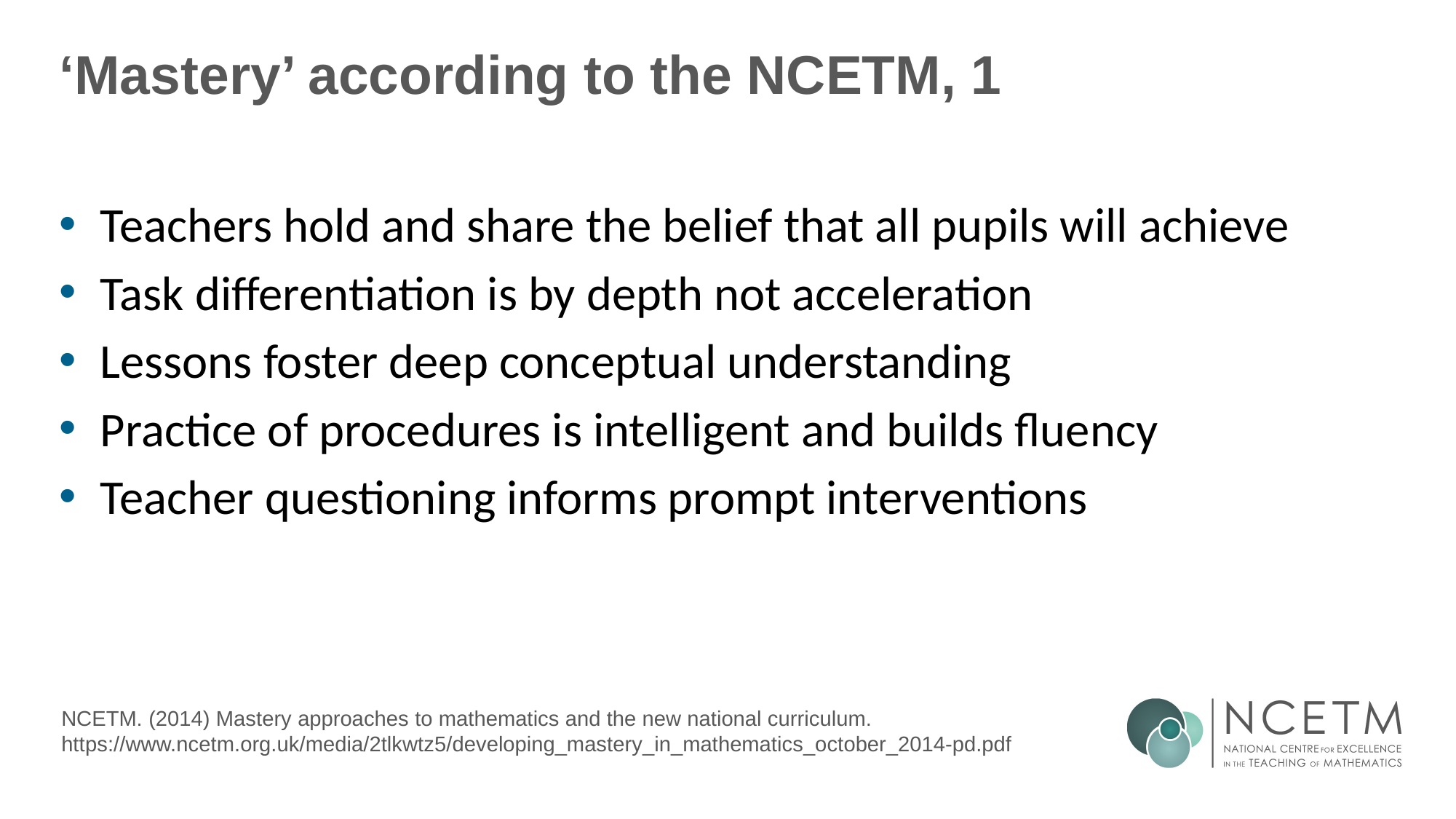

# ‘Mastery’ according to the NCETM, 1
Teachers hold and share the belief that all pupils will achieve
Task differentiation is by depth not acceleration
Lessons foster deep conceptual understanding
Practice of procedures is intelligent and builds fluency
Teacher questioning informs prompt interventions

NCETM. (2014) Mastery approaches to mathematics and the new national curriculum. https://www.ncetm.org.uk/media/2tlkwtz5/developing_mastery_in_mathematics_october_2014-pd.pdf